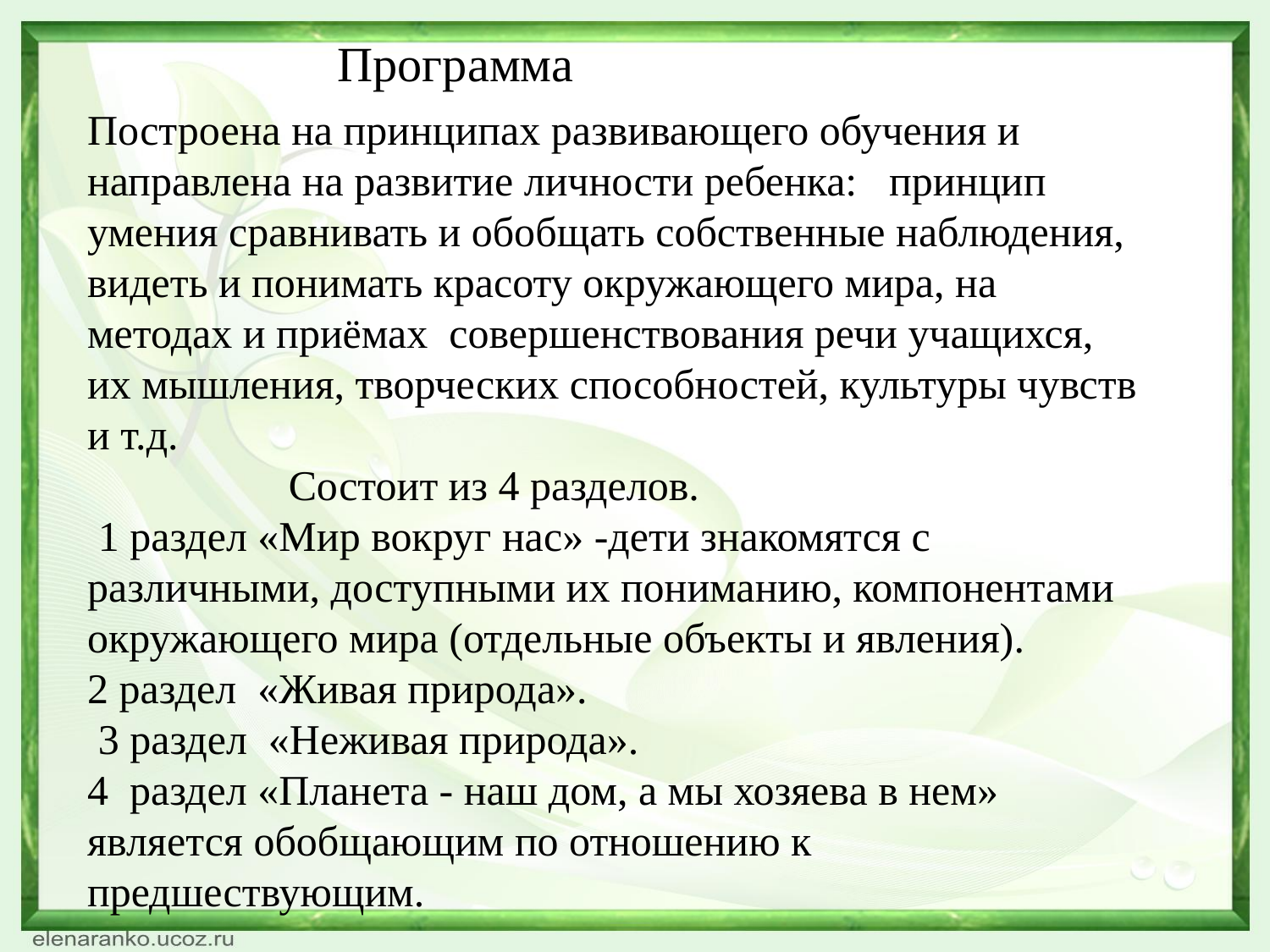

Программа
Построена на принципах развивающего обучения и направлена на развитие личности ребенка:   принцип умения сравнивать и обобщать собственные наблюдения, видеть и понимать красоту окружающего мира, на методах и приёмах  совершенствования речи учащихся, их мышления, творческих способностей, культуры чувств и т.д.
                   Состоит из 4 разделов.
 1 раздел «Мир вокруг нас» -дети знакомятся с различными, доступными их пониманию, компонентами окружающего мира (отдельные объекты и явления).
2 раздел  «Живая природа».
 3 раздел  «Неживая природа».
4  раздел «Планета - наш дом, а мы хозяева в нем» является обобщающим по отношению к предшествующим.